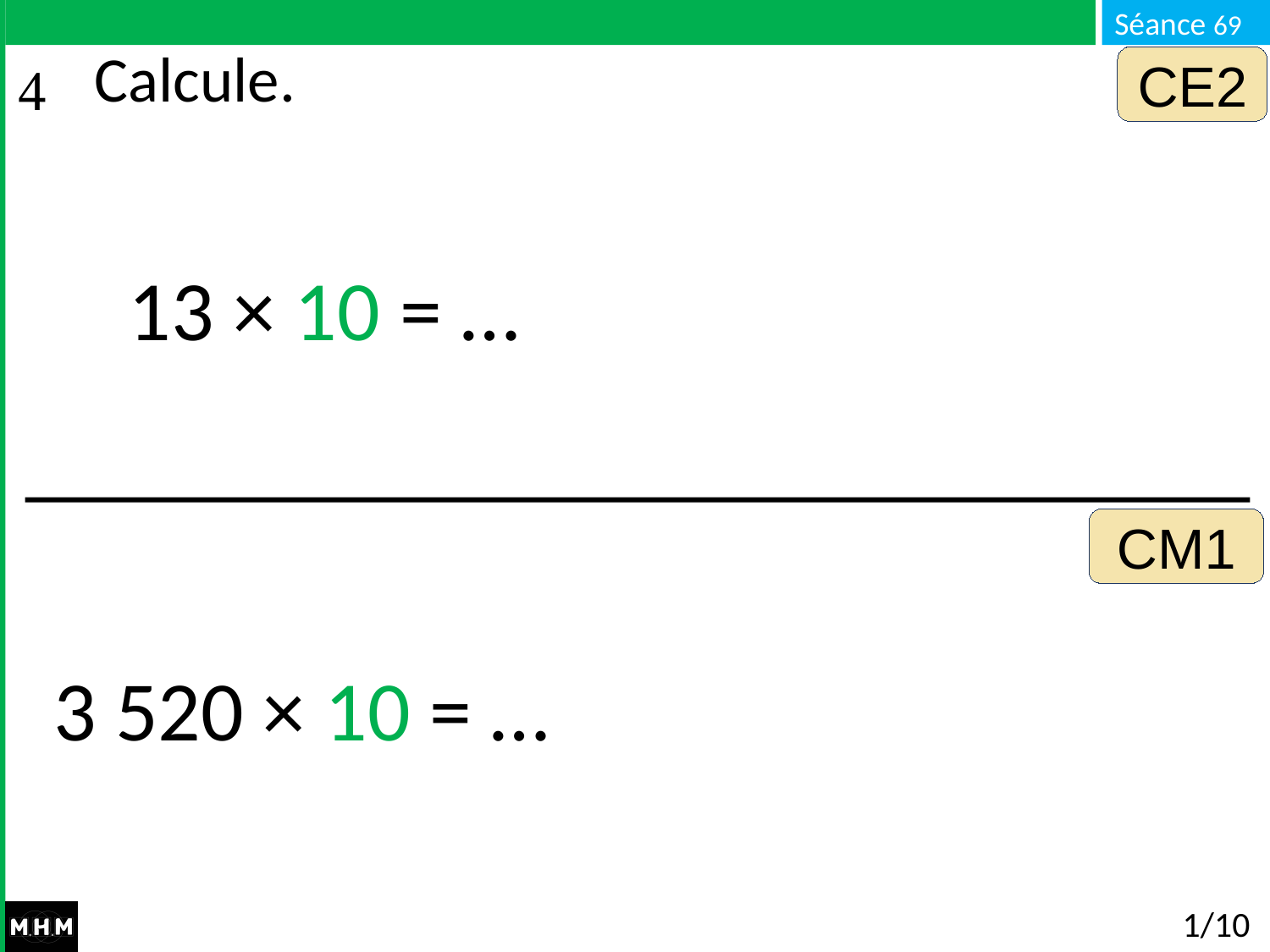

CE2
# Calcule.
13 × 10 = …

CM1
3 520 × 10 = …
1/10